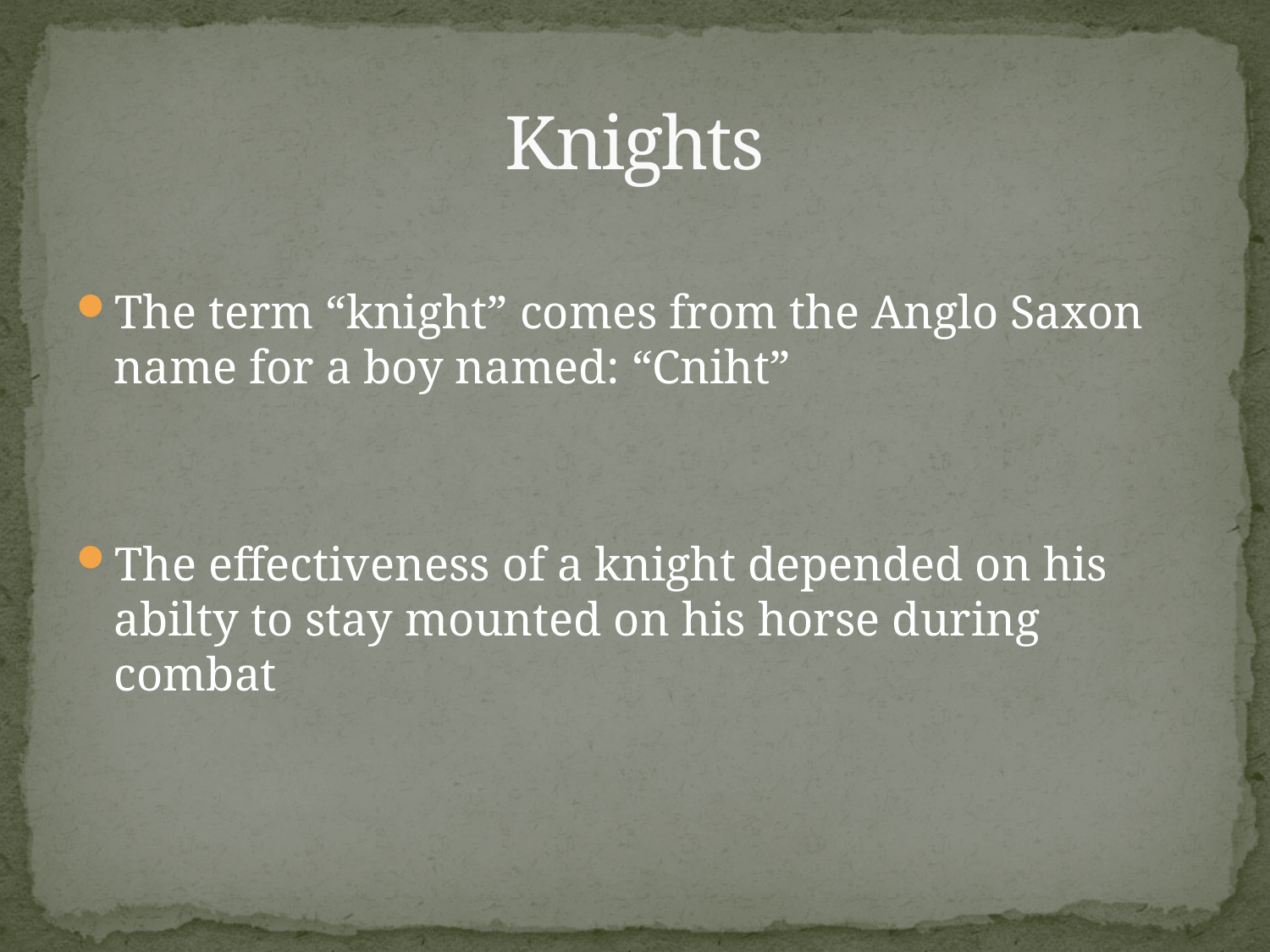

# Knights

The term “knight” comes from the Anglo Saxon name for a boy named: “Cniht”

The effectiveness of a knight depended on his abilty to stay mounted on his horse during combat